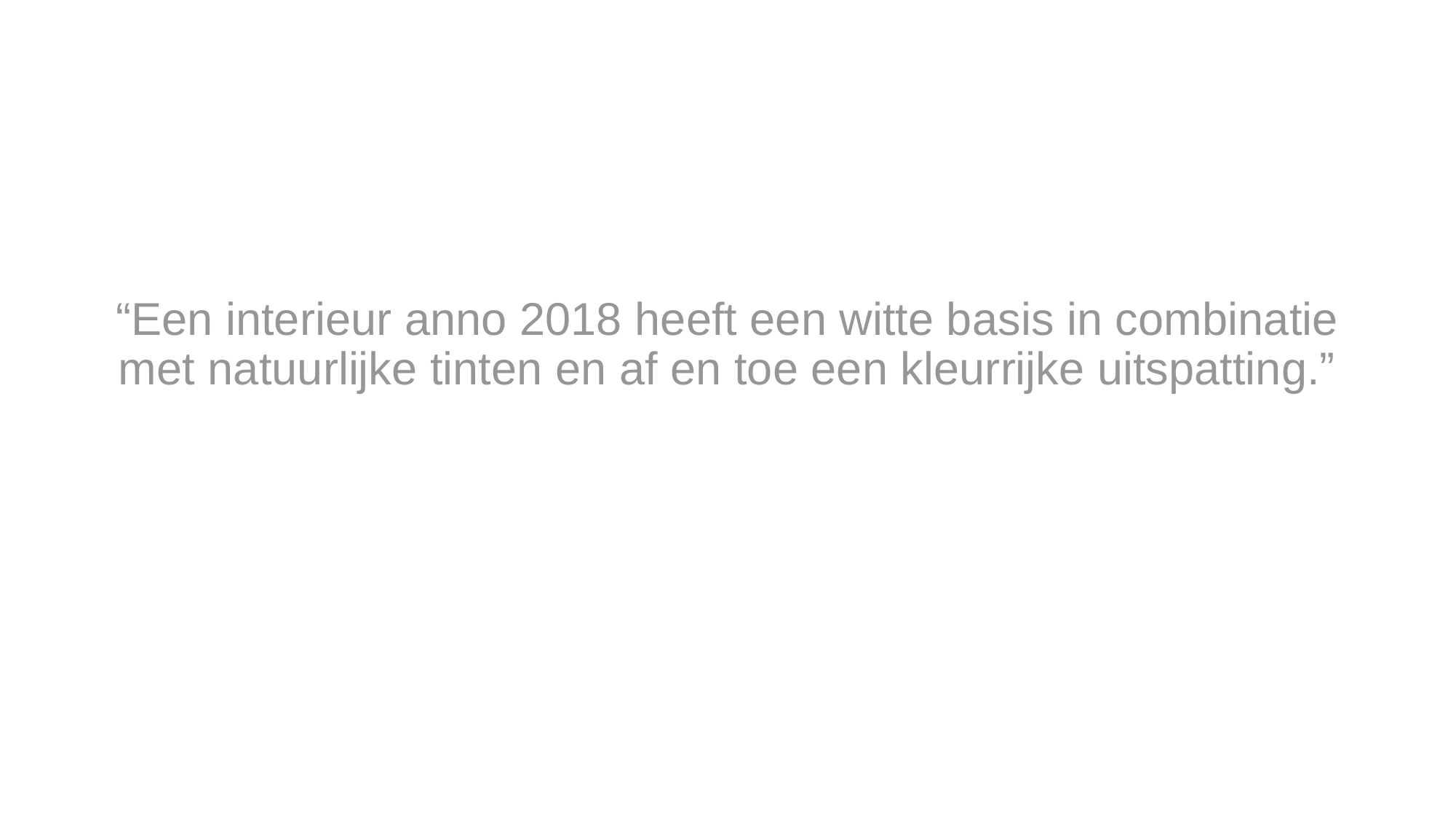

# “Een interieur anno 2018 heeft een witte basis in combinatie met natuurlijke tinten en af en toe een kleurrijke uitspatting.”